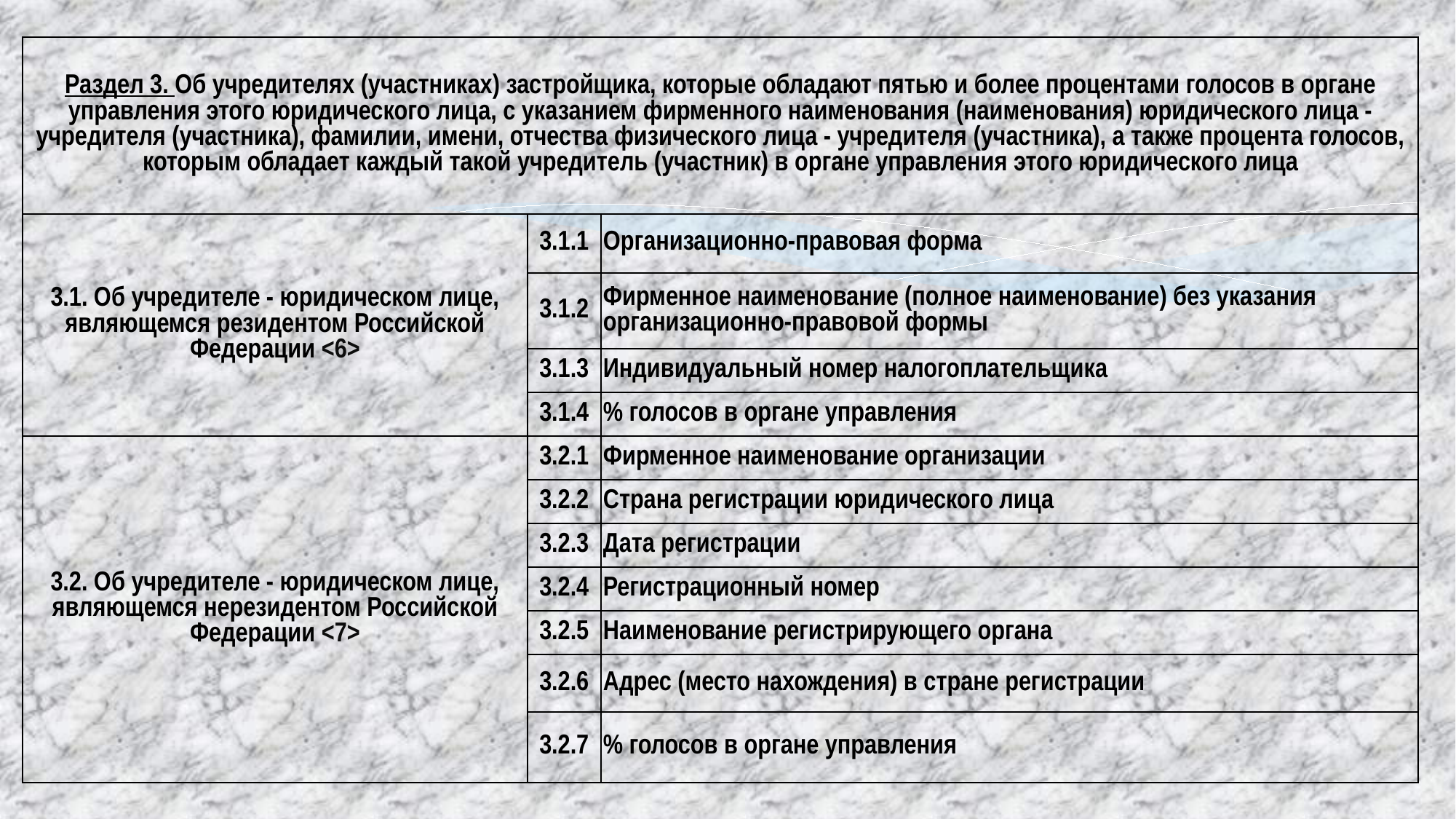

| Раздел 3. Об учредителях (участниках) застройщика, которые обладают пятью и более процентами голосов в органе управления этого юридического лица, с указанием фирменного наименования (наименования) юридического лица - учредителя (участника), фамилии, имени, отчества физического лица - учредителя (участника), а также процента голосов, которым обладает каждый такой учредитель (участник) в органе управления этого юридического лица |  |  |
| --- | --- | --- |
| 3.1. Об учредителе - юридическом лице, являющемся резидентом Российской Федерации <6> | 3.1.1 | Организационно-правовая форма |
|  | 3.1.2 | Фирменное наименование (полное наименование) без указания организационно-правовой формы |
|  | 3.1.3 | Индивидуальный номер налогоплательщика |
|  | 3.1.4 | % голосов в органе управления |
| 3.2. Об учредителе - юридическом лице, являющемся нерезидентом Российской Федерации <7> | 3.2.1 | Фирменное наименование организации |
|  | 3.2.2 | Страна регистрации юридического лица |
|  | 3.2.3 | Дата регистрации |
|  | 3.2.4 | Регистрационный номер |
|  | 3.2.5 | Наименование регистрирующего органа |
|  | 3.2.6 | Адрес (место нахождения) в стране регистрации |
|  | 3.2.7 | % голосов в органе управления |